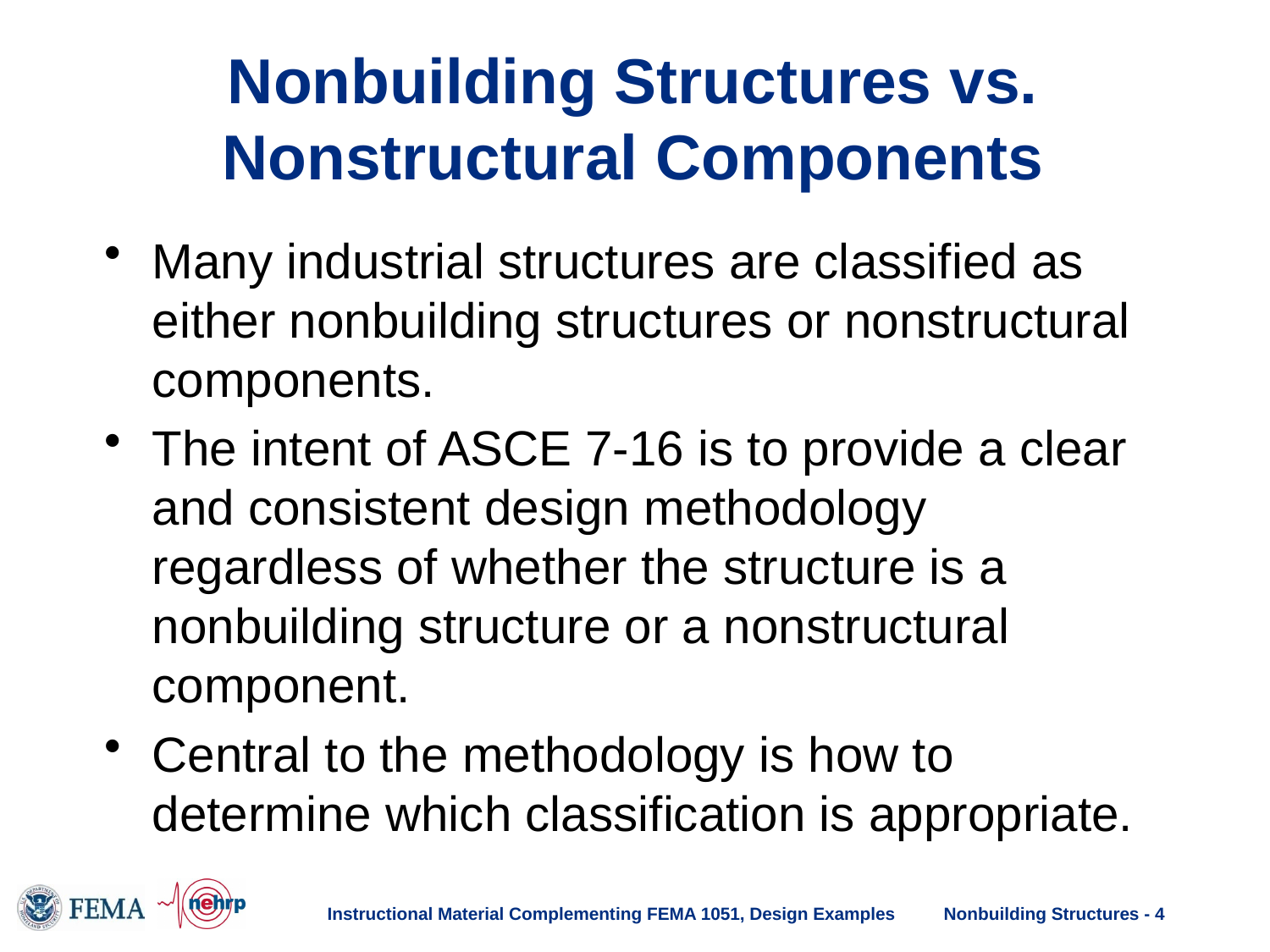

# Nonbuilding Structures vs. Nonstructural Components
Many industrial structures are classified as either nonbuilding structures or nonstructural components.
The intent of ASCE 7-16 is to provide a clear and consistent design methodology regardless of whether the structure is a nonbuilding structure or a nonstructural component.
Central to the methodology is how to determine which classification is appropriate.
Instructional Material Complementing FEMA 1051, Design Examples
Nonbuilding Structures - 4